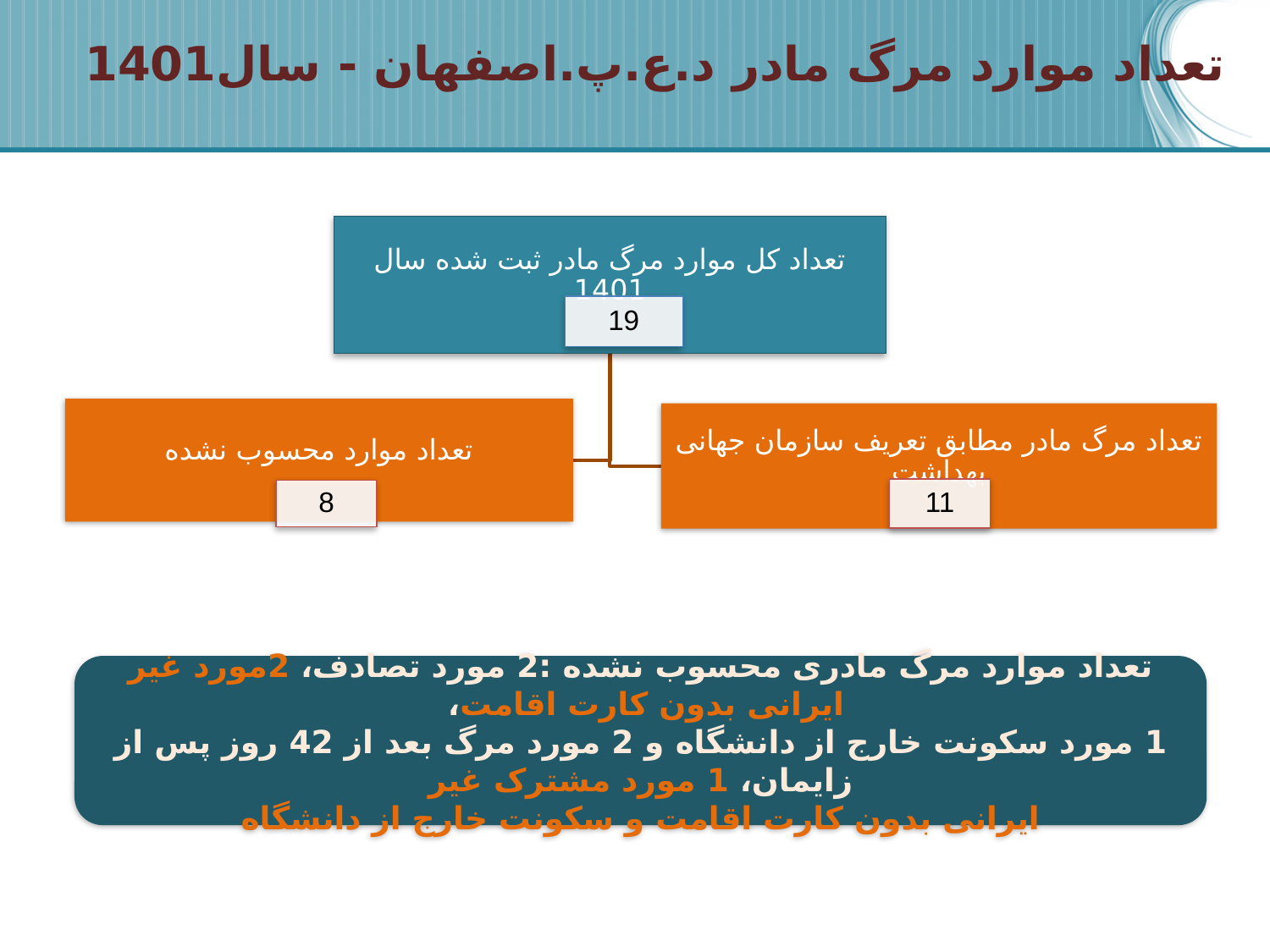

# تعداد موارد مرگ مادر د.ع.پ.اصفهان - سال1401
تعداد کل موارد مرگ مادر ثبت شده سال 1401
19
تعداد موارد محسوب نشده
8
تعداد مرگ مادر مطابق تعریف سازمان جهانی بهداشت
11
تعداد موارد مرگ مادری محسوب نشده :2 مورد تصادف، 2مورد غیر ایرانی بدون کارت اقامت،
1 مورد سکونت خارج از دانشگاه و 2 مورد مرگ بعد از 42 روز پس از زایمان، 1 مورد مشترک غیر
ایرانی بدون کارت اقامت و سکونت خارج از دانشگاه